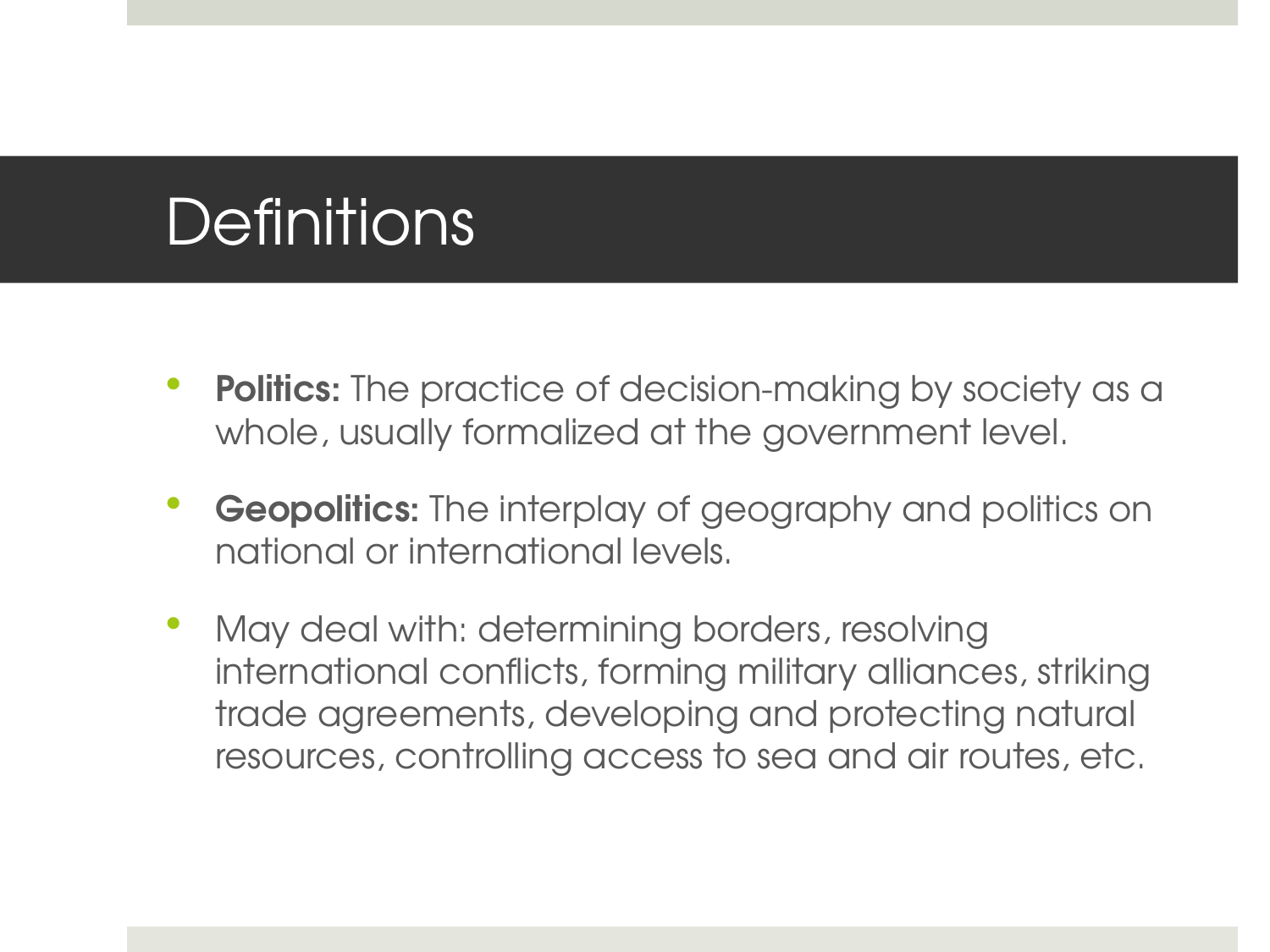

# Definitions
Politics: The practice of decision-making by society as a whole, usually formalized at the government level.
Geopolitics: The interplay of geography and politics on national or international levels.
May deal with: determining borders, resolving international conflicts, forming military alliances, striking trade agreements, developing and protecting natural resources, controlling access to sea and air routes, etc.